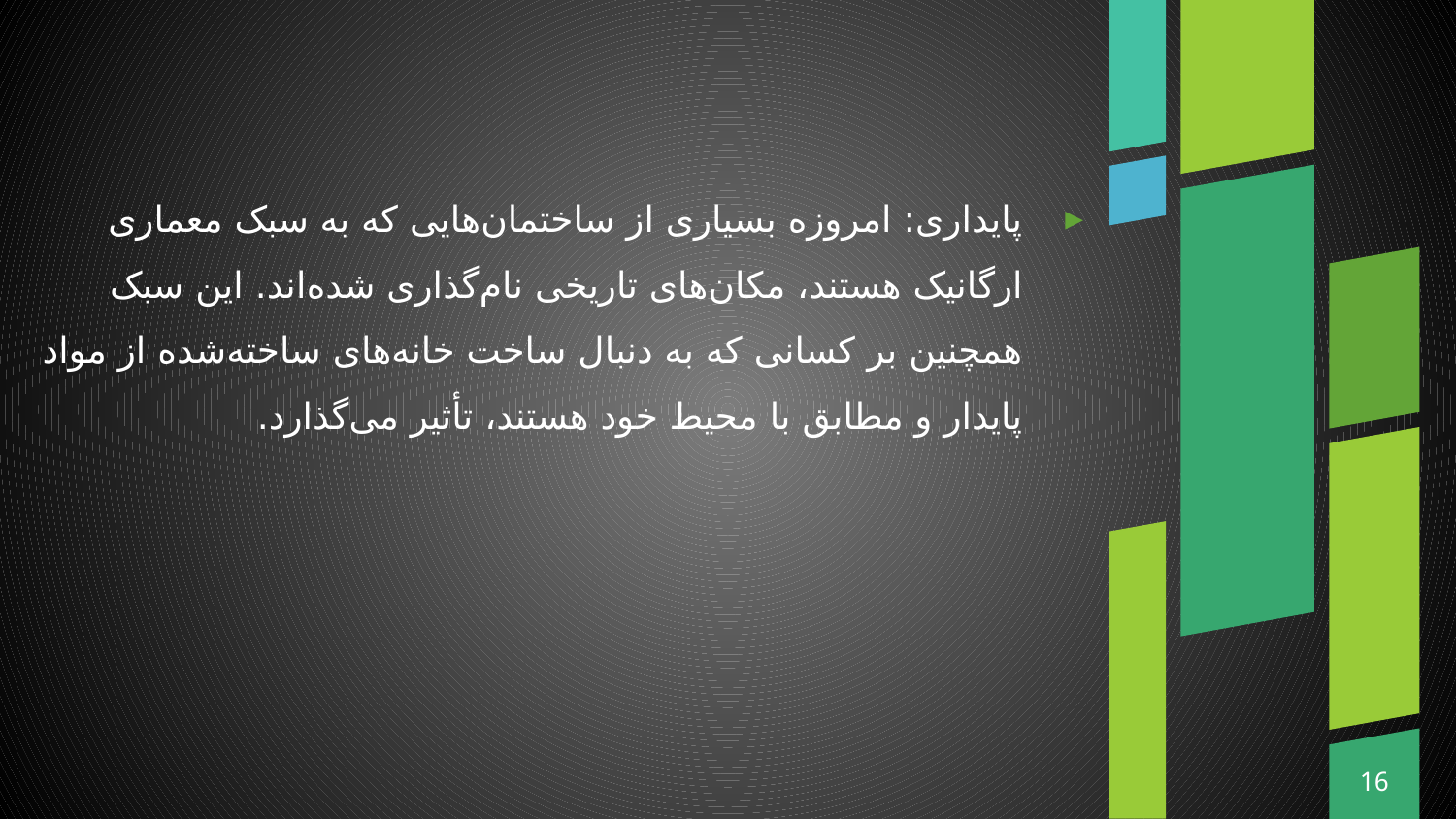

پایداری: امروزه بسیاری از ساختمان‌هایی که به سبک معماری ارگانیک هستند، مکان‌های تاریخی نام‌گذاری شده‌اند. این سبک همچنین بر کسانی که به دنبال ساخت خانه‌های ساخته‌شده از مواد پایدار و مطابق با محیط خود هستند، تأثیر می‌گذارد.
16